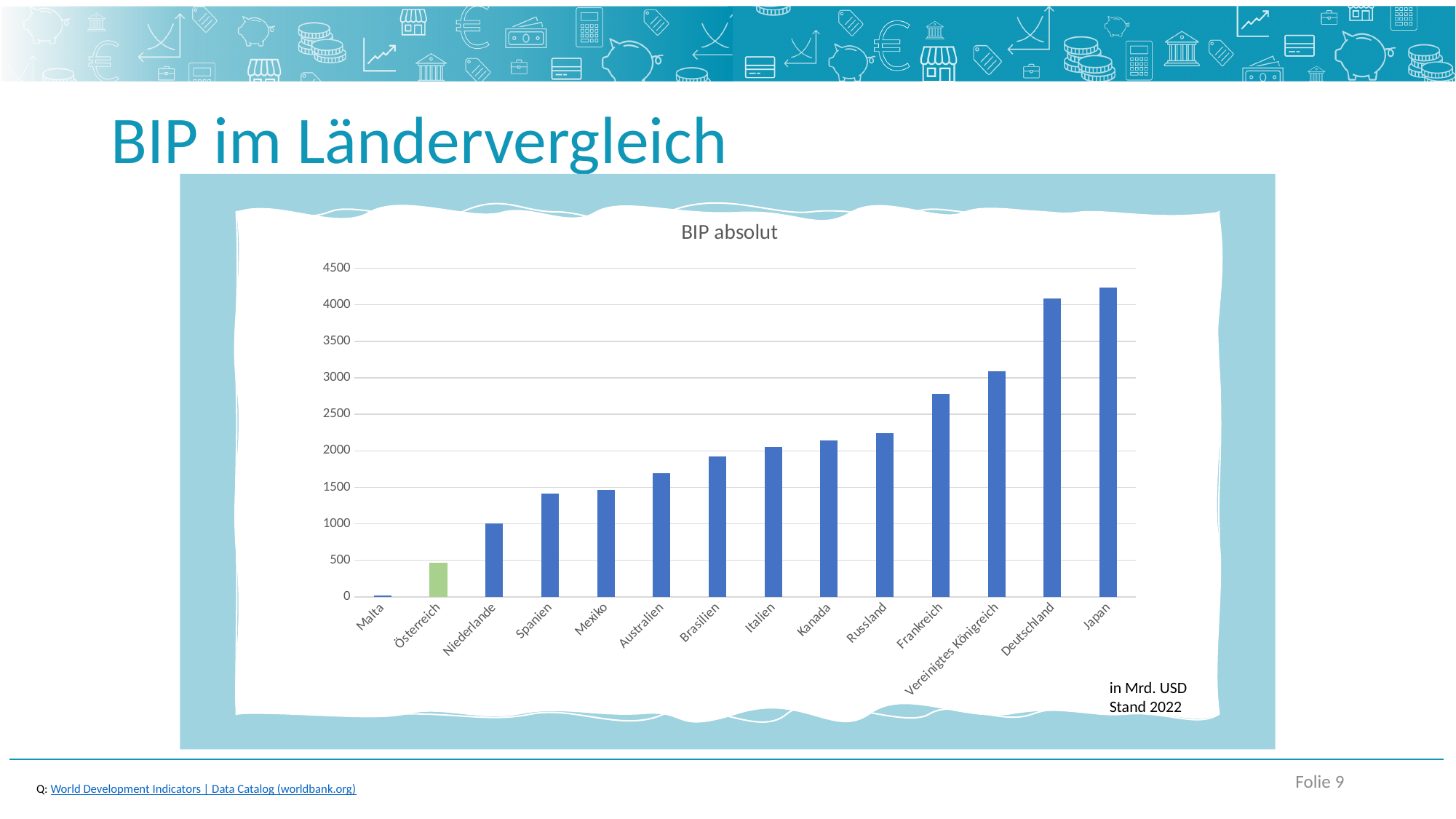

# BIP im Ländervergleich

### Chart:

| Category | BIP absolut |
|---|---|
| Malta | 18.13 |
| Österreich | 470.9 |
| Niederlande | 1009.0 |
| Spanien | 1418.0 |
| Mexiko | 1466.0 |
| Australien | 1693.0 |
| Brasilien | 1920.0 |
| Italien | 2050.0 |
| Kanada | 2138.0 |
| Russland | 2240.0 |
| Frankreich | 2779.0 |
| Vereinigtes Königreich | 3089.0 |
| Deutschland | 4082.0 |
| Japan | 4232.0 |
in Mrd. USD
Stand 2022
Folie 9
Q: World Development Indicators | Data Catalog (worldbank.org)